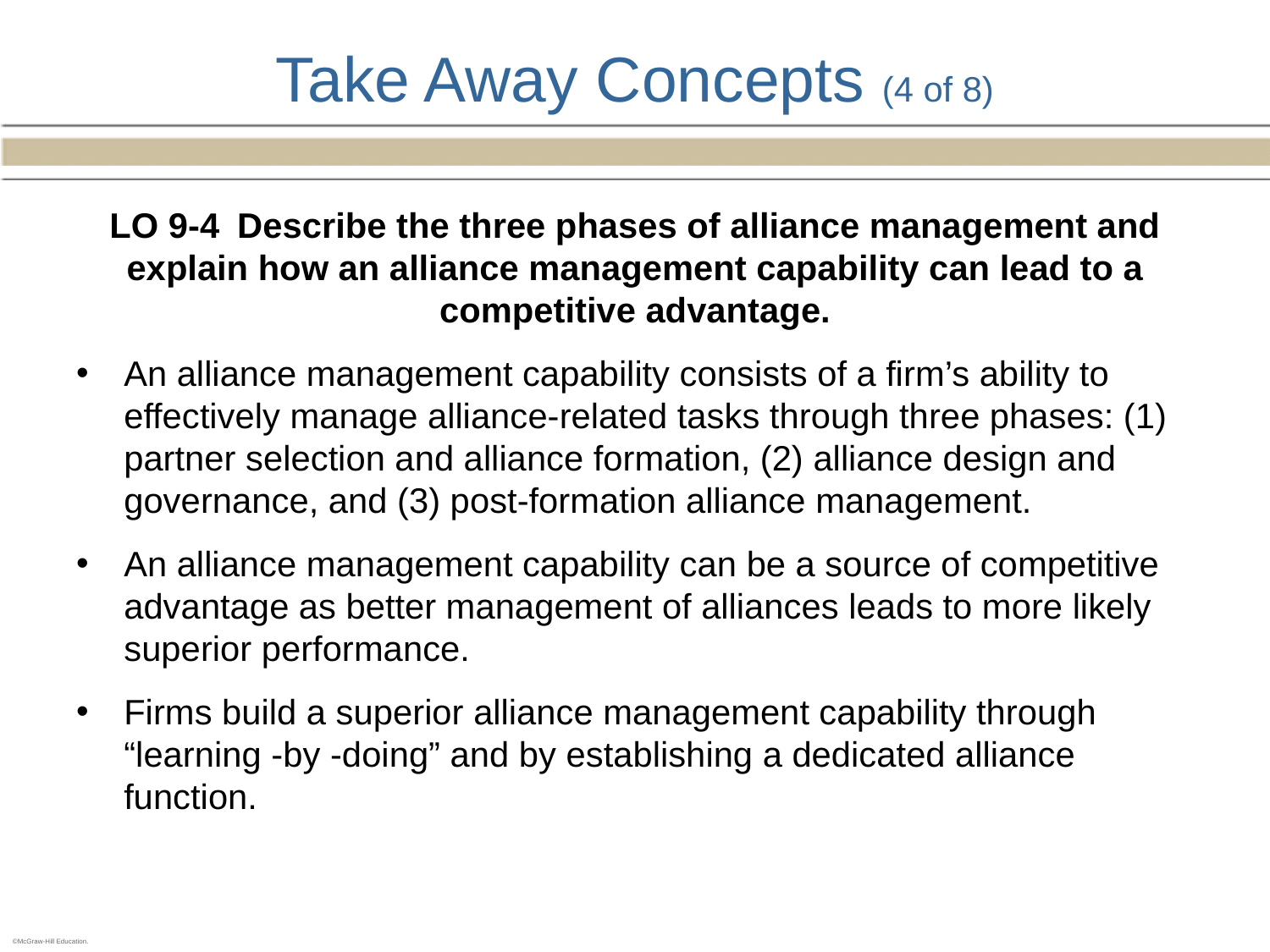

# Take Away Concepts (4 of 8)
LO 9-4 Describe the three phases of alliance management and explain how an alliance management capability can lead to a competitive advantage.
An alliance management capability consists of a firm’s ability to effectively manage alliance-related tasks through three phases: (1) partner selection and alliance formation, (2) alliance design and governance, and (3) post-formation alliance management.
An alliance management capability can be a source of competitive advantage as better management of alliances leads to more likely superior performance.
Firms build a superior alliance management capability through “learning -by -doing” and by establishing a dedicated alliance function.